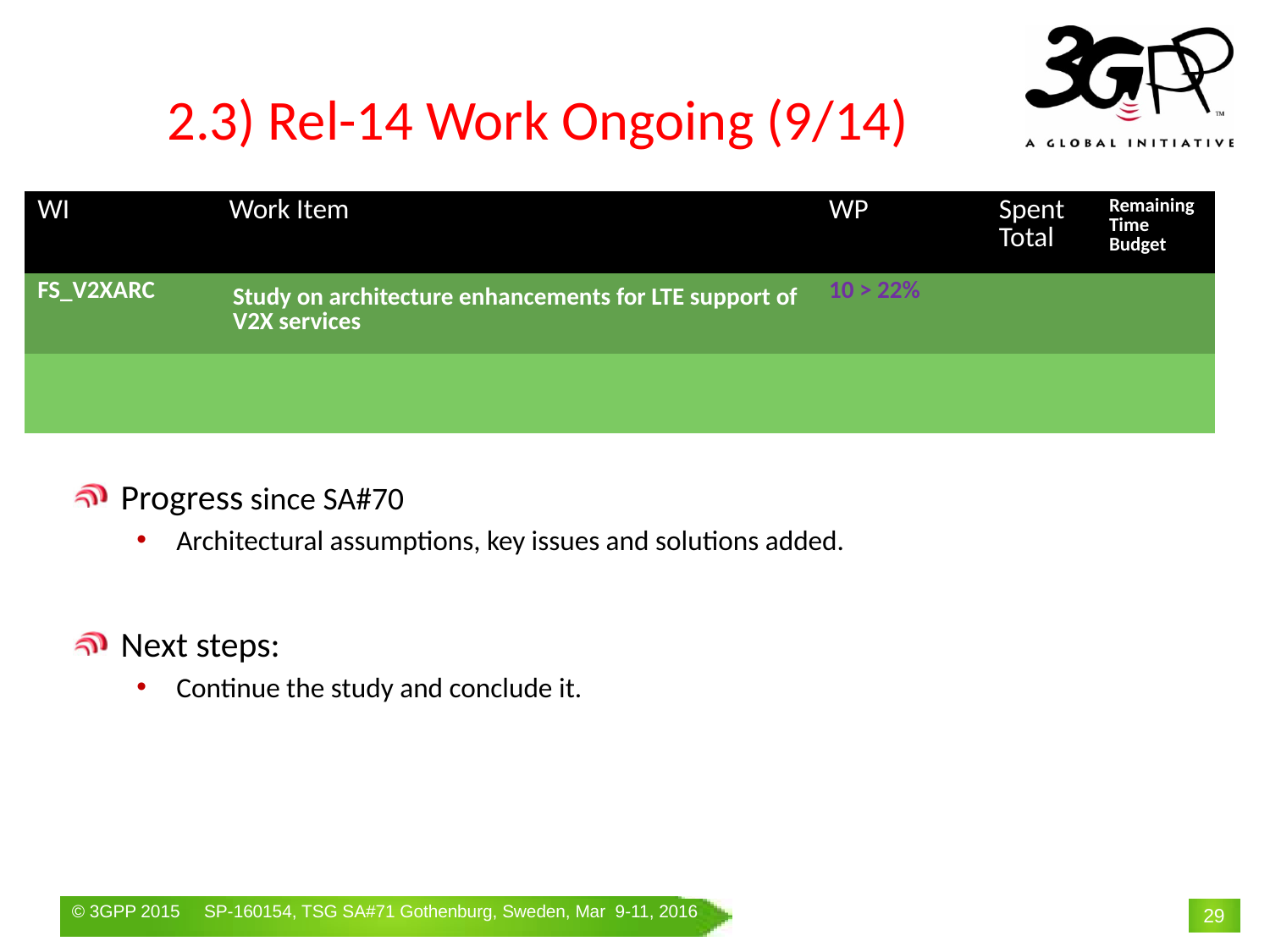

# 2.3) Rel-14 Work Ongoing (9/14)
| WI | Work Item | WP | Spent Total | Remaining Time Budget |
| --- | --- | --- | --- | --- |
| FS\_V2XARC | Study on architecture enhancements for LTE support of V2X services | 10 > 22% |  |  |
|  |  |  |  |  |
Progress since SA#70
Architectural assumptions, key issues and solutions added.

Next steps:
Continue the study and conclude it.